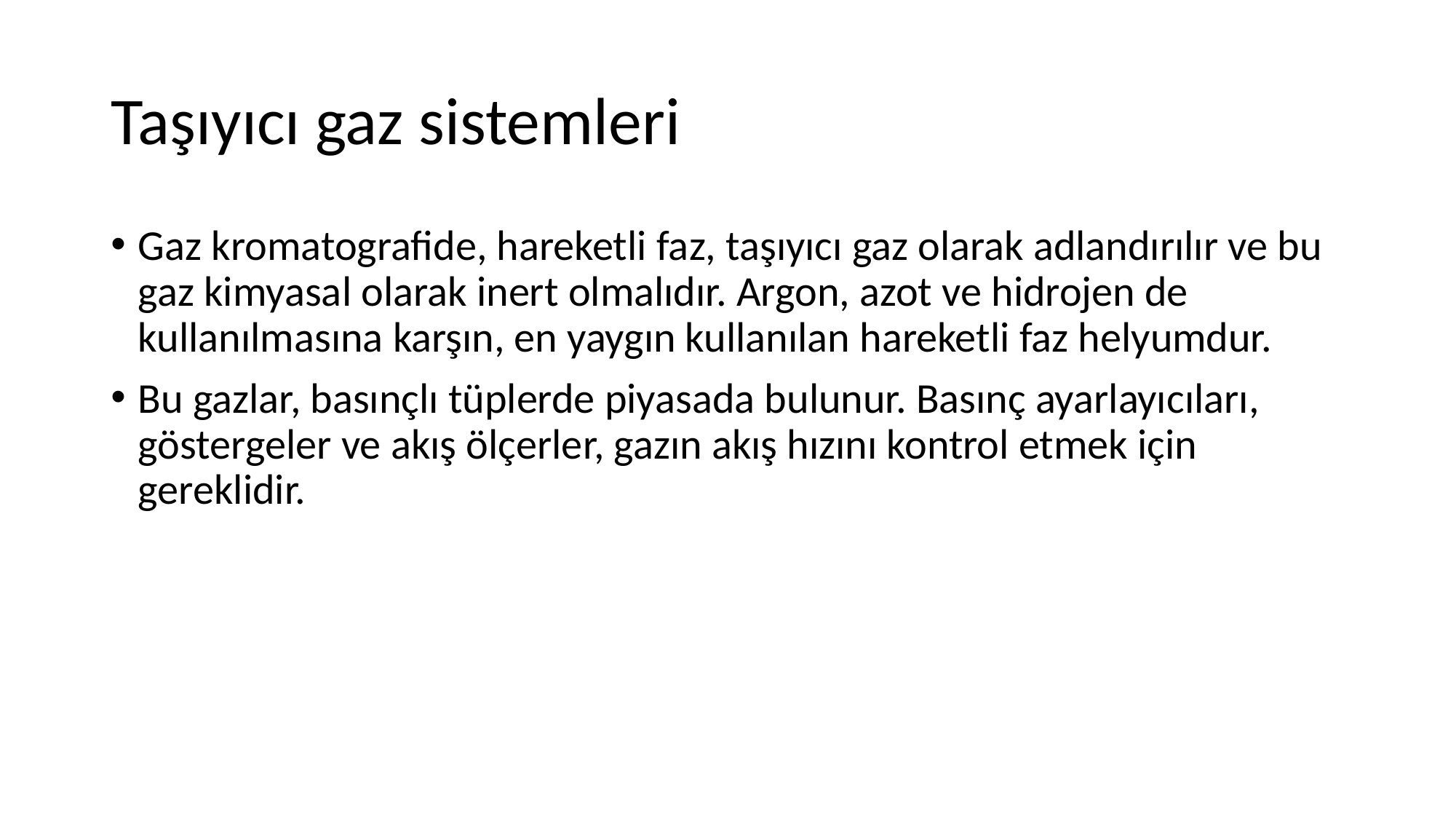

# Taşıyıcı gaz sistemleri
Gaz kromatografide, hareketli faz, taşıyıcı gaz olarak adlandırılır ve bu gaz kimyasal olarak inert olmalıdır. Argon, azot ve hidrojen de kullanılmasına karşın, en yaygın kullanılan hareketli faz helyumdur.
Bu gazlar, basınçlı tüplerde piyasada bulunur. Basınç ayarlayıcıları, göstergeler ve akış ölçerler, gazın akış hızını kontrol etmek için gereklidir.